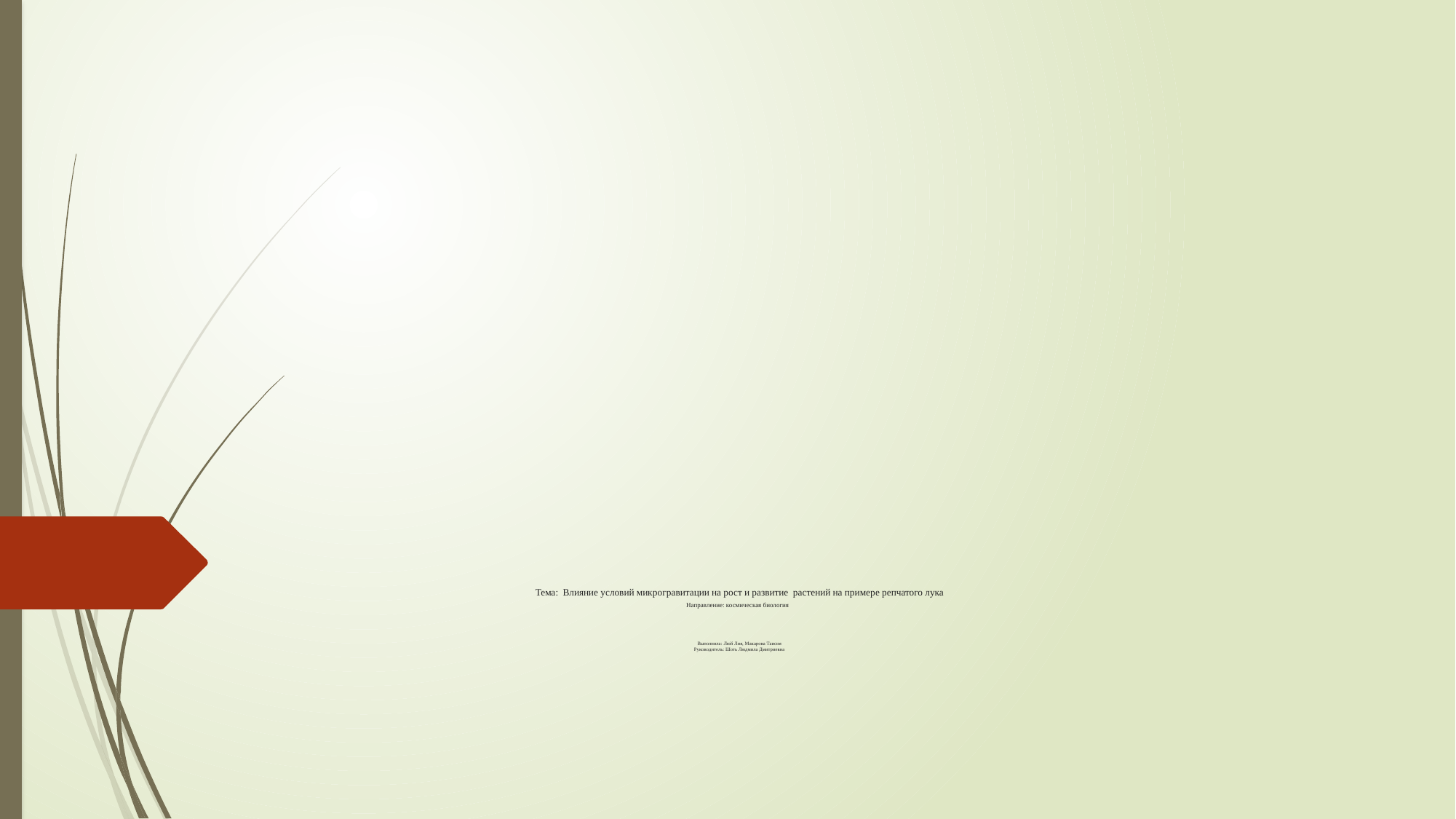

# Тема:  Влияние условий микрогравитации на рост и развитие  растений на примере репчатого лука Направление: космическая биология     Выполнила: Люй Лия, Макарова Таисия Руководитель: Шоть Людмила Дмитриевна